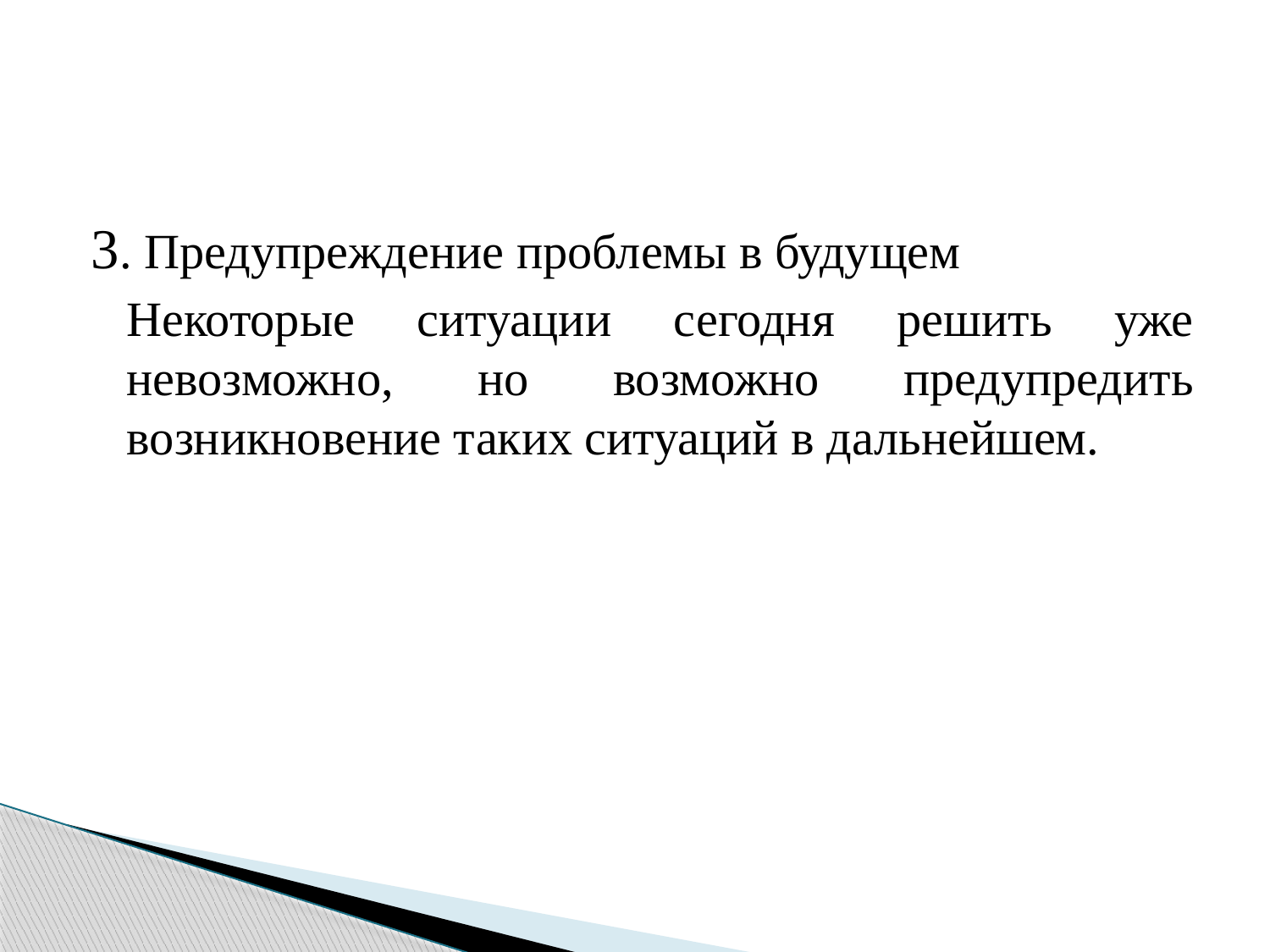

#
3. Предупреждение проблемы в будущем
Некоторые ситуации сегодня решить уже невозможно, но возможно предупредить возникновение таких ситуаций в дальнейшем.